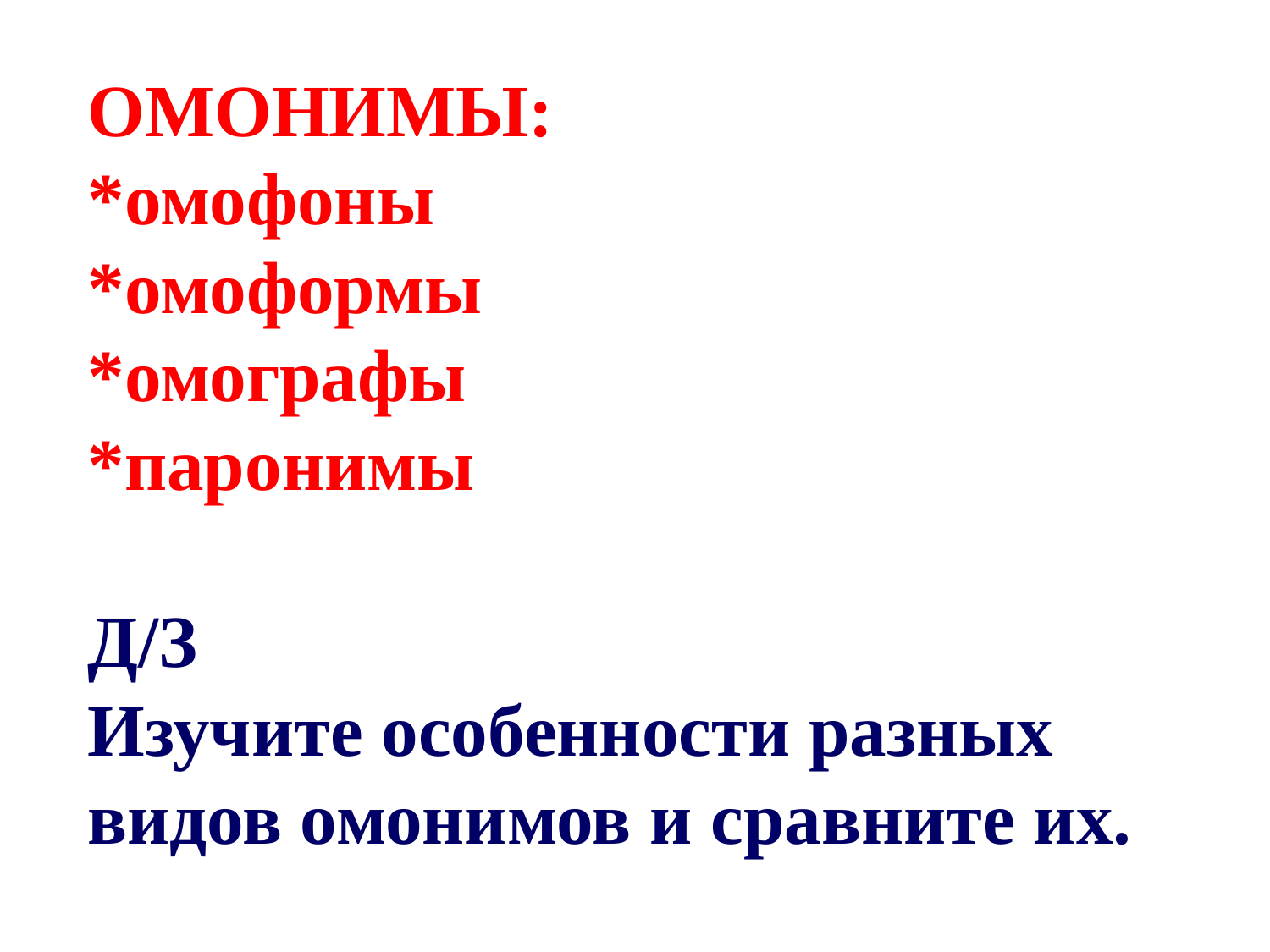

# ОМОНИМЫ: *омофоны *омоформы *омографы *паронимы Д/З Изучите особенности разных видов омонимов и сравните их.